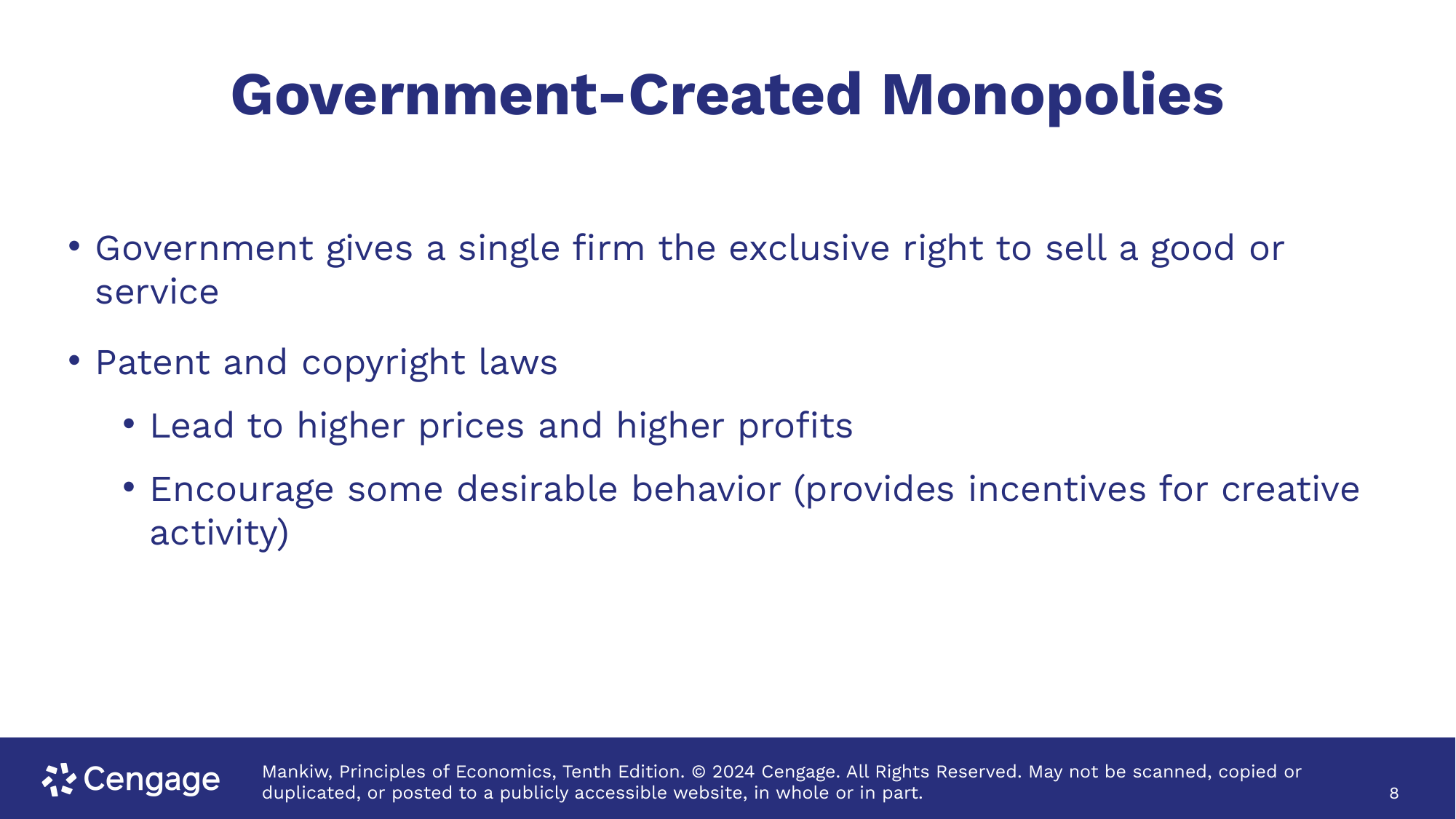

# Government-Created Monopolies
Government gives a single firm the exclusive right to sell a good or service
Patent and copyright laws
Lead to higher prices and higher profits
Encourage some desirable behavior (provides incentives for creative activity)